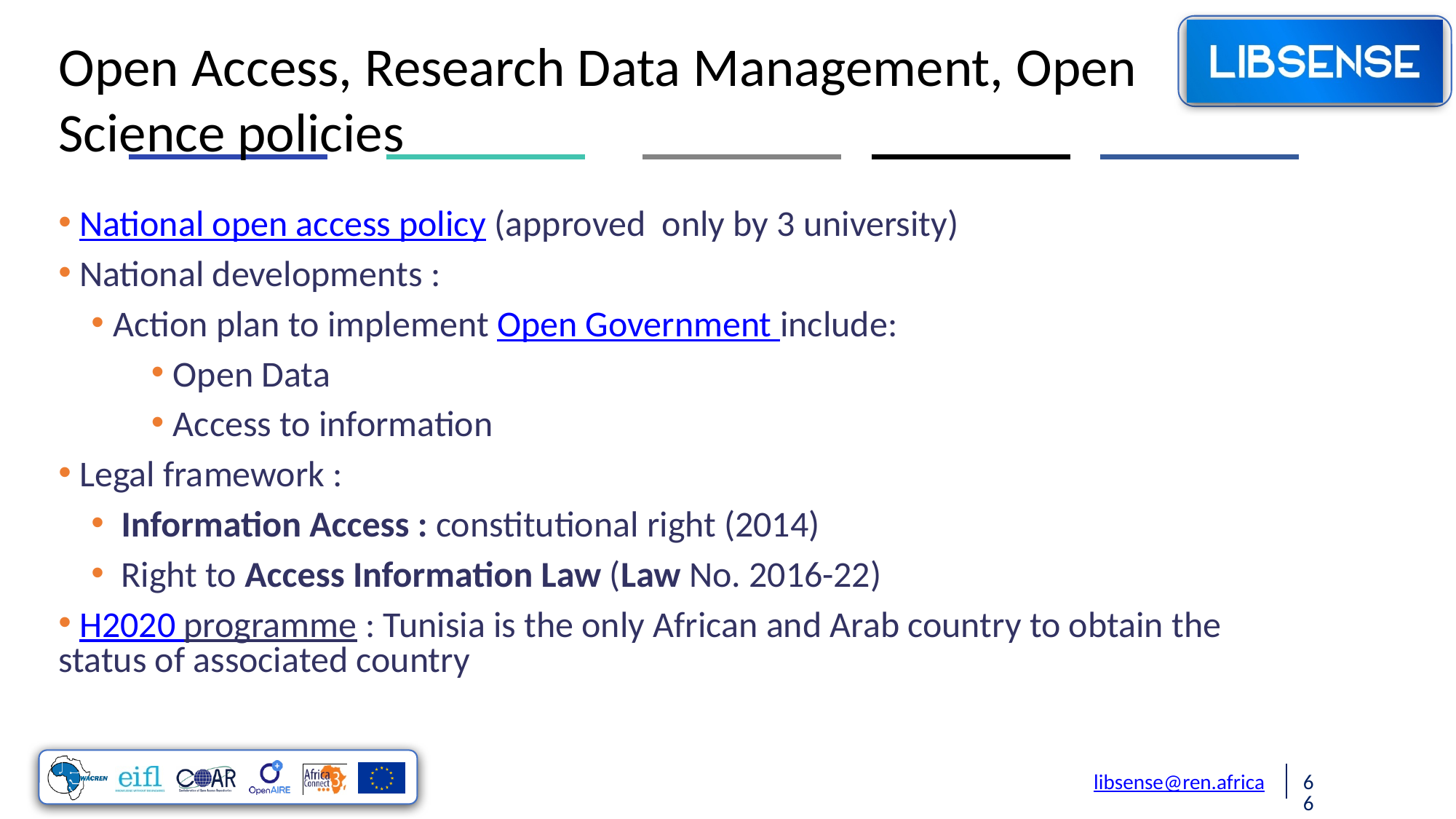

Open Access, Research Data Management, Open Science policies
 National open access policy (approved  only by 3 university)
 National developments :
Action plan to implement Open Government include:
Open Data
Access to information
 Legal framework :
 Information Access : constitutional right (2014)
 Right to Access Information Law (Law No. 2016-22)
 H2020 programme : Tunisia is the only African and Arab country to obtain the status of associated country
libsense@ren.africa
66